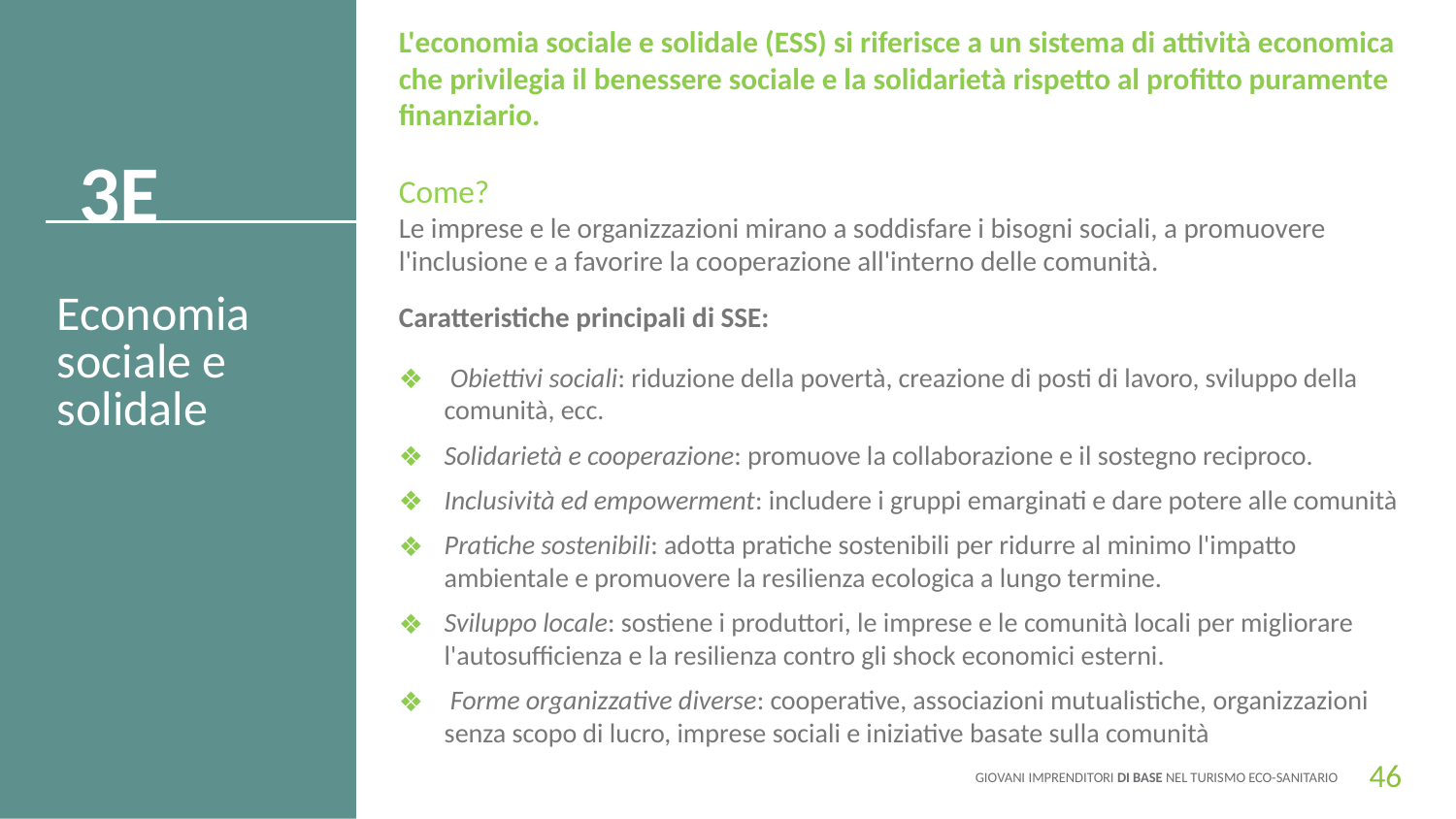

L'economia sociale e solidale (ESS) si riferisce a un sistema di attività economica che privilegia il benessere sociale e la solidarietà rispetto al profitto puramente finanziario.
Come?
Le imprese e le organizzazioni mirano a soddisfare i bisogni sociali, a promuovere l'inclusione e a favorire la cooperazione all'interno delle comunità.
3E
Economia sociale e solidale

Caratteristiche principali di SSE:

 Obiettivi sociali: riduzione della povertà, creazione di posti di lavoro, sviluppo della comunità, ecc.
Solidarietà e cooperazione: promuove la collaborazione e il sostegno reciproco.
Inclusività ed empowerment: includere i gruppi emarginati e dare potere alle comunità
Pratiche sostenibili: adotta pratiche sostenibili per ridurre al minimo l'impatto ambientale e promuovere la resilienza ecologica a lungo termine.
Sviluppo locale: sostiene i produttori, le imprese e le comunità locali per migliorare l'autosufficienza e la resilienza contro gli shock economici esterni.
 Forme organizzative diverse: cooperative, associazioni mutualistiche, organizzazioni senza scopo di lucro, imprese sociali e iniziative basate sulla comunità
46